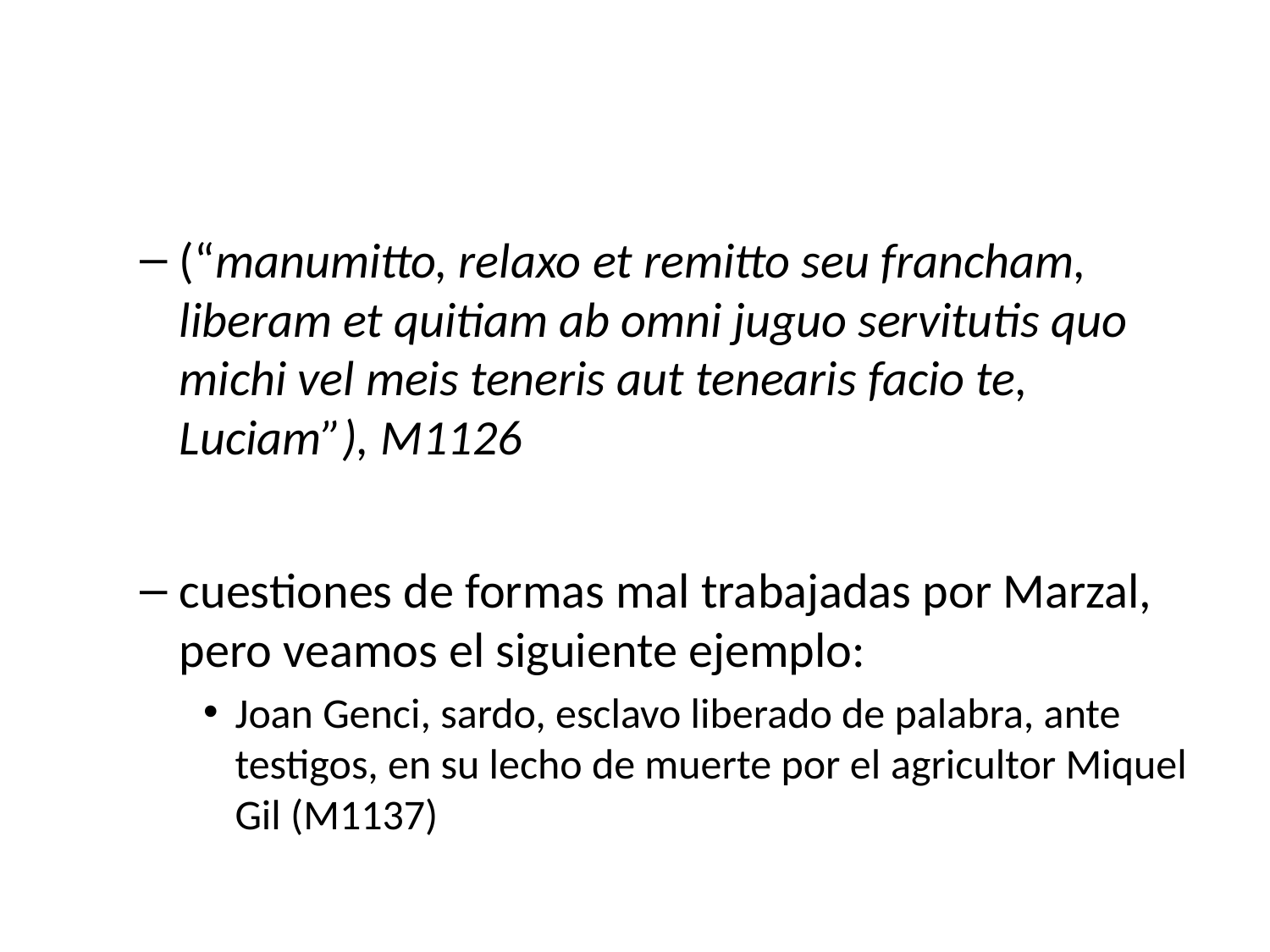

(“manumitto, relaxo et remitto seu francham, liberam et quitiam ab omni juguo servitutis quo michi vel meis teneris aut tenearis facio te, Luciam”), M1126

cuestiones de formas mal trabajadas por Marzal, pero veamos el siguiente ejemplo:
Joan Genci, sardo, esclavo liberado de palabra, ante testigos, en su lecho de muerte por el agricultor Miquel Gil (M1137)